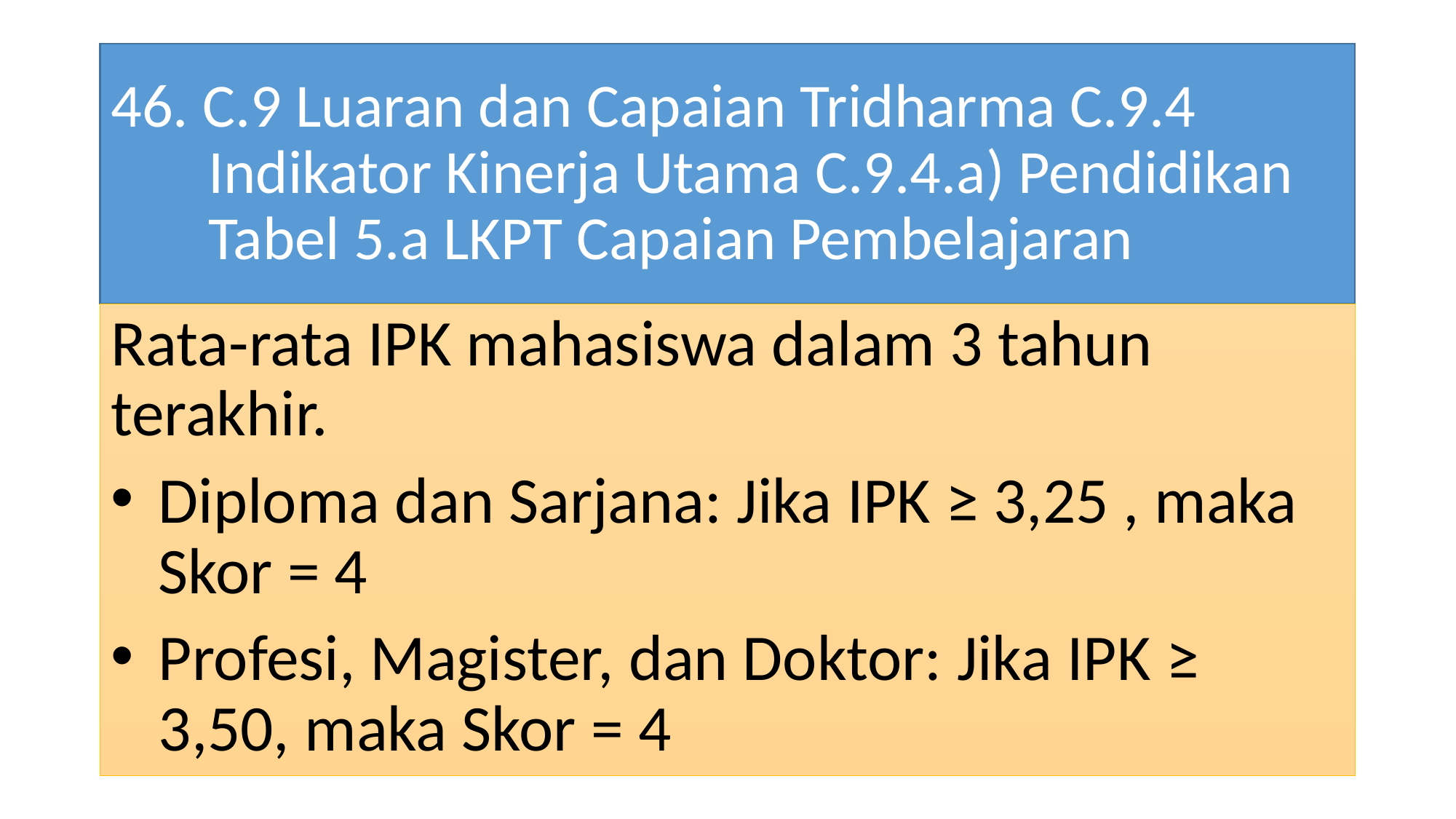

# 46. C.9 Luaran dan Capaian Tridharma C.9.4 Indikator Kinerja Utama C.9.4.a) Pendidikan Tabel 5.a LKPT Capaian Pembelajaran
Rata-rata IPK mahasiswa dalam 3 tahun terakhir.
Diploma dan Sarjana: Jika IPK ≥ 3,25 , maka Skor = 4
Profesi, Magister, dan Doktor: Jika IPK ≥ 3,50, maka Skor = 4